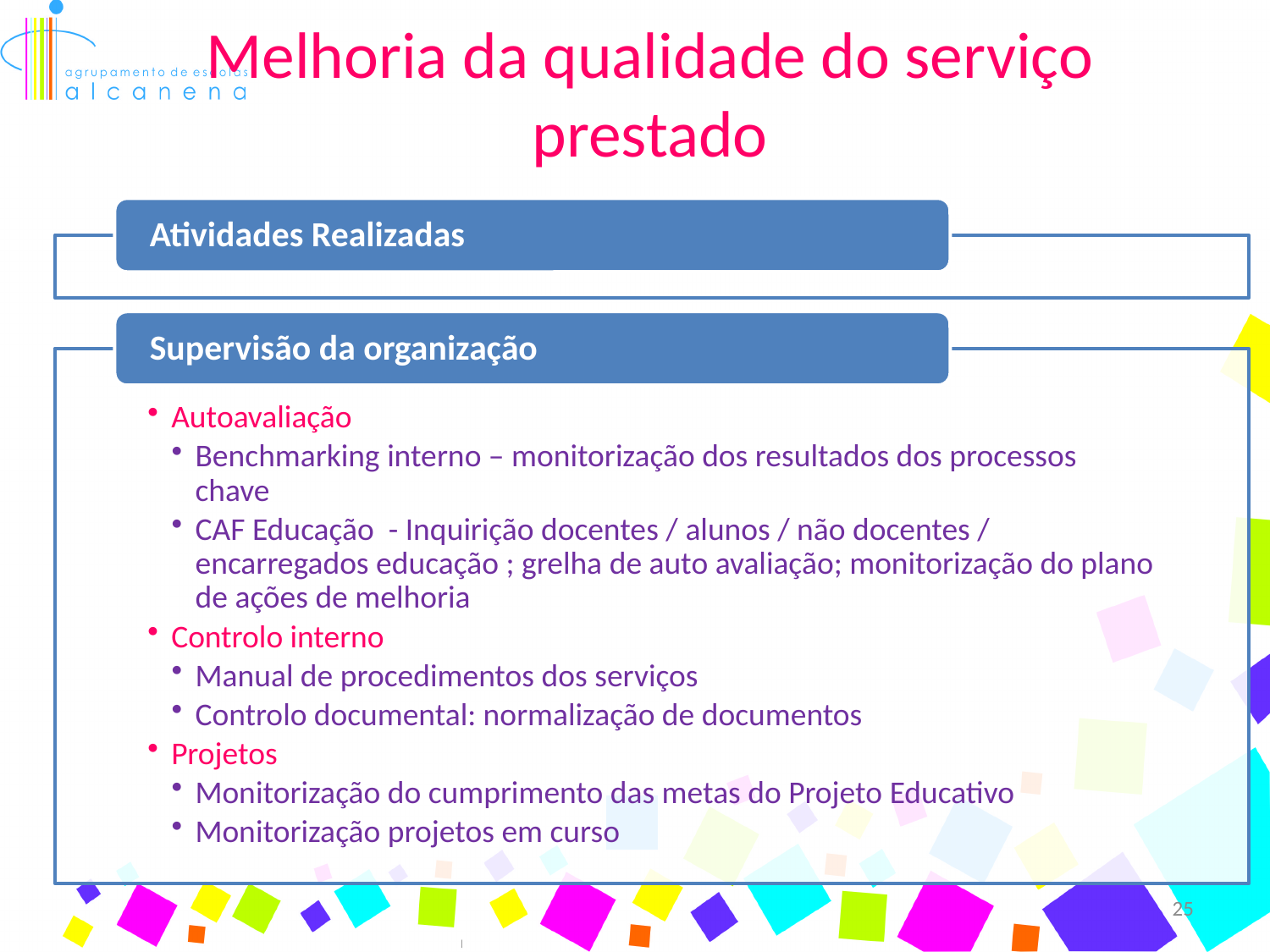

Melhoria da qualidade do serviço prestado
Atividades Realizadas
Autoavaliação
Benchmarking interno – monitorização dos resultados dos processos chave
CAF Educação  - Inquirição docentes / alunos / não docentes / encarregados educação ; grelha de auto avaliação; monitorização do plano de ações de melhoria
Controlo interno
Manual de procedimentos dos serviços
Controlo documental: normalização de documentos
Projetos
Monitorização do cumprimento das metas do Projeto Educativo
Monitorização projetos em curso
Supervisão da organização
25